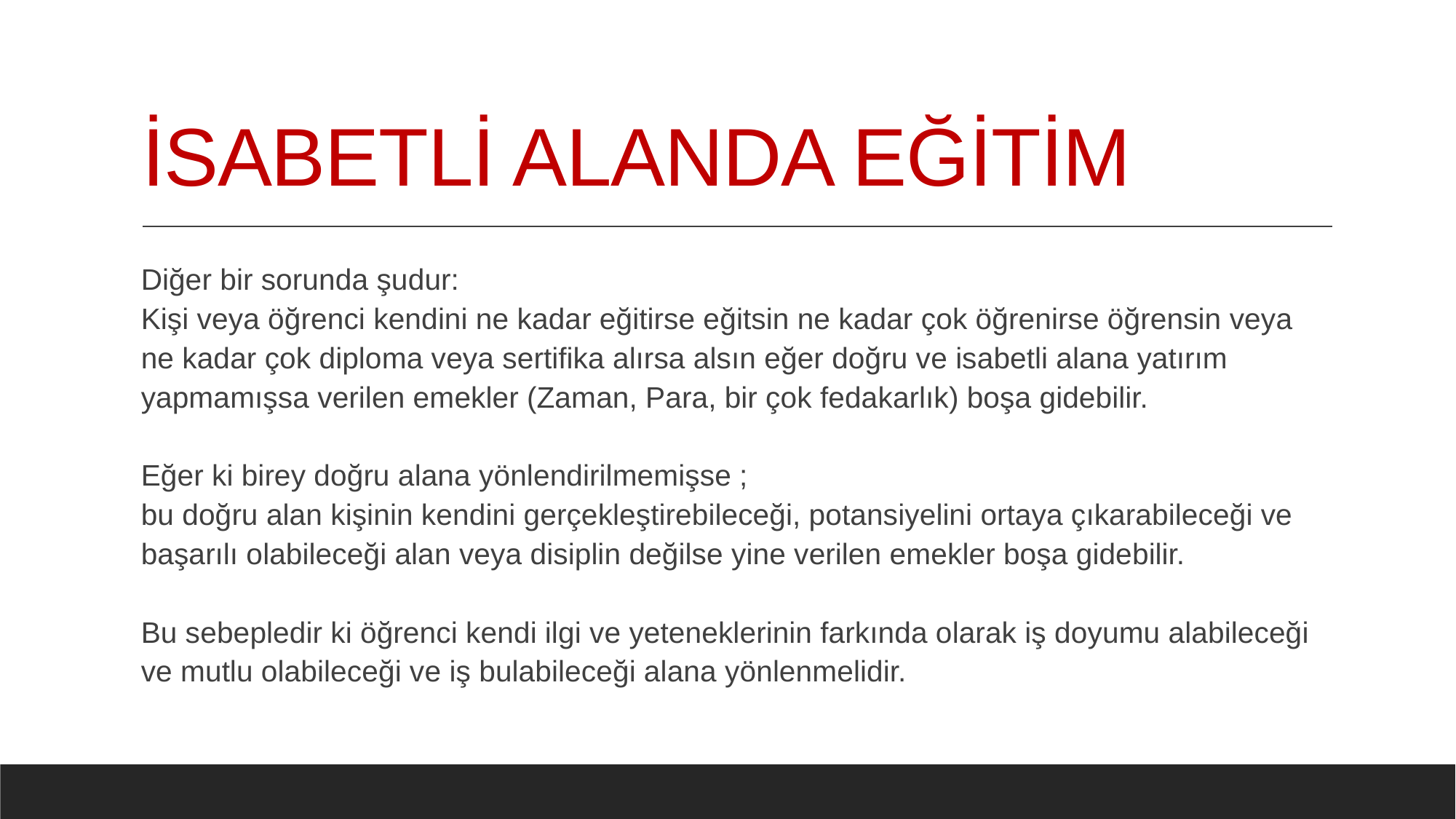

# İSABETLİ ALANDA EĞİTİM
Diğer bir sorunda şudur:
Kişi veya öğrenci kendini ne kadar eğitirse eğitsin ne kadar çok öğrenirse öğrensin veya ne kadar çok diploma veya sertifika alırsa alsın eğer doğru ve isabetli alana yatırım yapmamışsa verilen emekler (Zaman, Para, bir çok fedakarlık) boşa gidebilir.
Eğer ki birey doğru alana yönlendirilmemişse ;
bu doğru alan kişinin kendini gerçekleştirebileceği, potansiyelini ortaya çıkarabileceği ve başarılı olabileceği alan veya disiplin değilse yine verilen emekler boşa gidebilir.
Bu sebepledir ki öğrenci kendi ilgi ve yeteneklerinin farkında olarak iş doyumu alabileceği ve mutlu olabileceği ve iş bulabileceği alana yönlenmelidir.